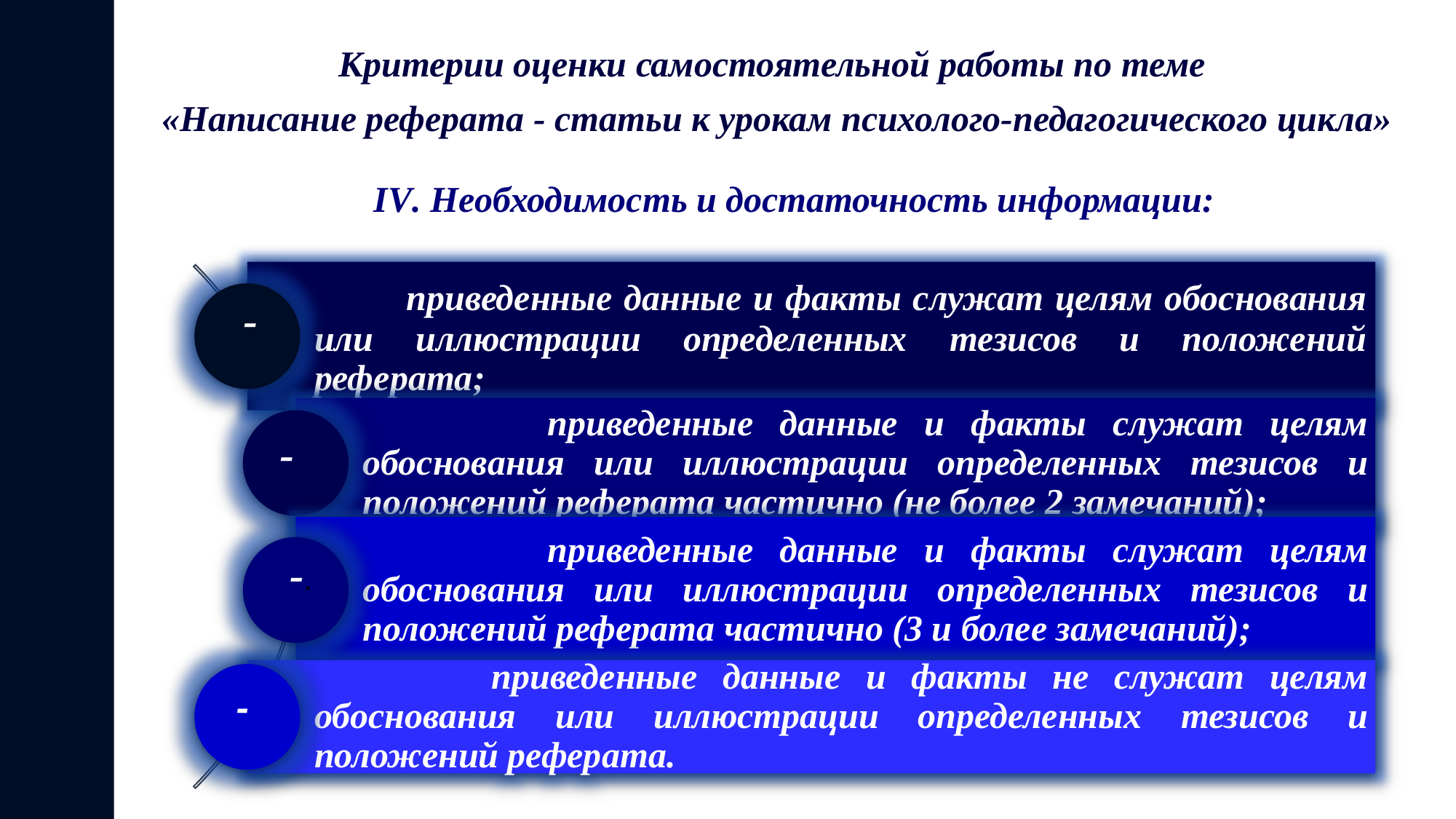

Критерии оценки самостоятельной работы по теме
«Написание реферата - статьи к урокам психолого-педагогического цикла»
IV. Необходимость и достаточность информации:
       приведенные данные и факты служат целям обоснования или иллюстрации определенных тезисов и положений реферата;
       приведенные данные и факты служат целям обоснования или иллюстрации определенных тезисов и положений реферата частично (не более 2 замечаний);
       приведенные данные и факты служат целям обоснования или иллюстрации определенных тезисов и положений реферата частично (3 и более замечаний);
       приведенные данные и факты не служат целям обоснования или иллюстрации определенных тезисов и положений реферата.
-
-
-.
-